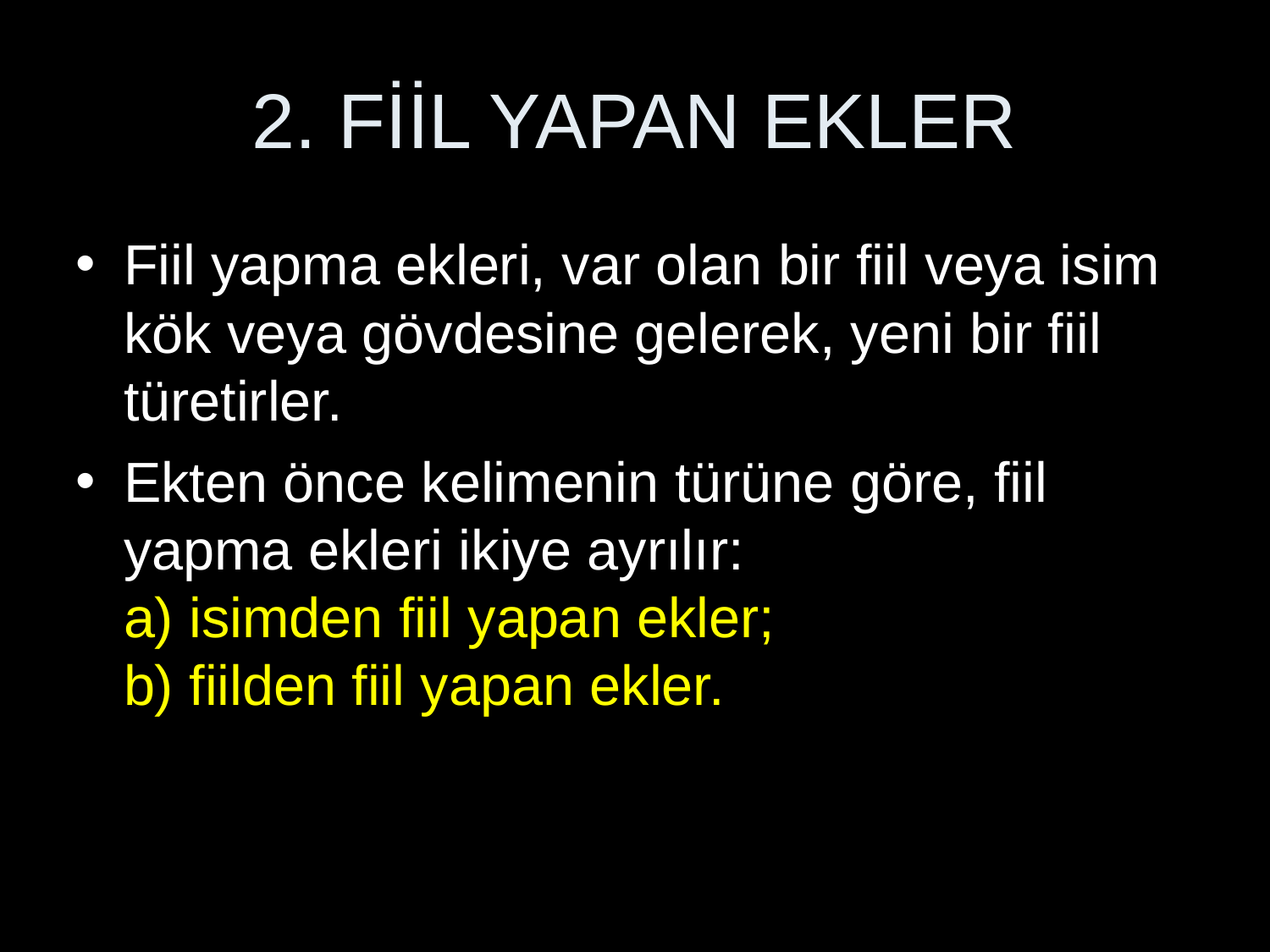

# 2. FİİL YAPAN EKLER
Fiil yapma ekleri, var olan bir fiil veya isim kök veya gövdesine gelerek, yeni bir fiil türetirler.
Ekten önce kelimenin türüne göre, fiil yapma ekleri ikiye ayrılır:
a) isimden fiil yapan ekler;
b) fiilden fiil yapan ekler.